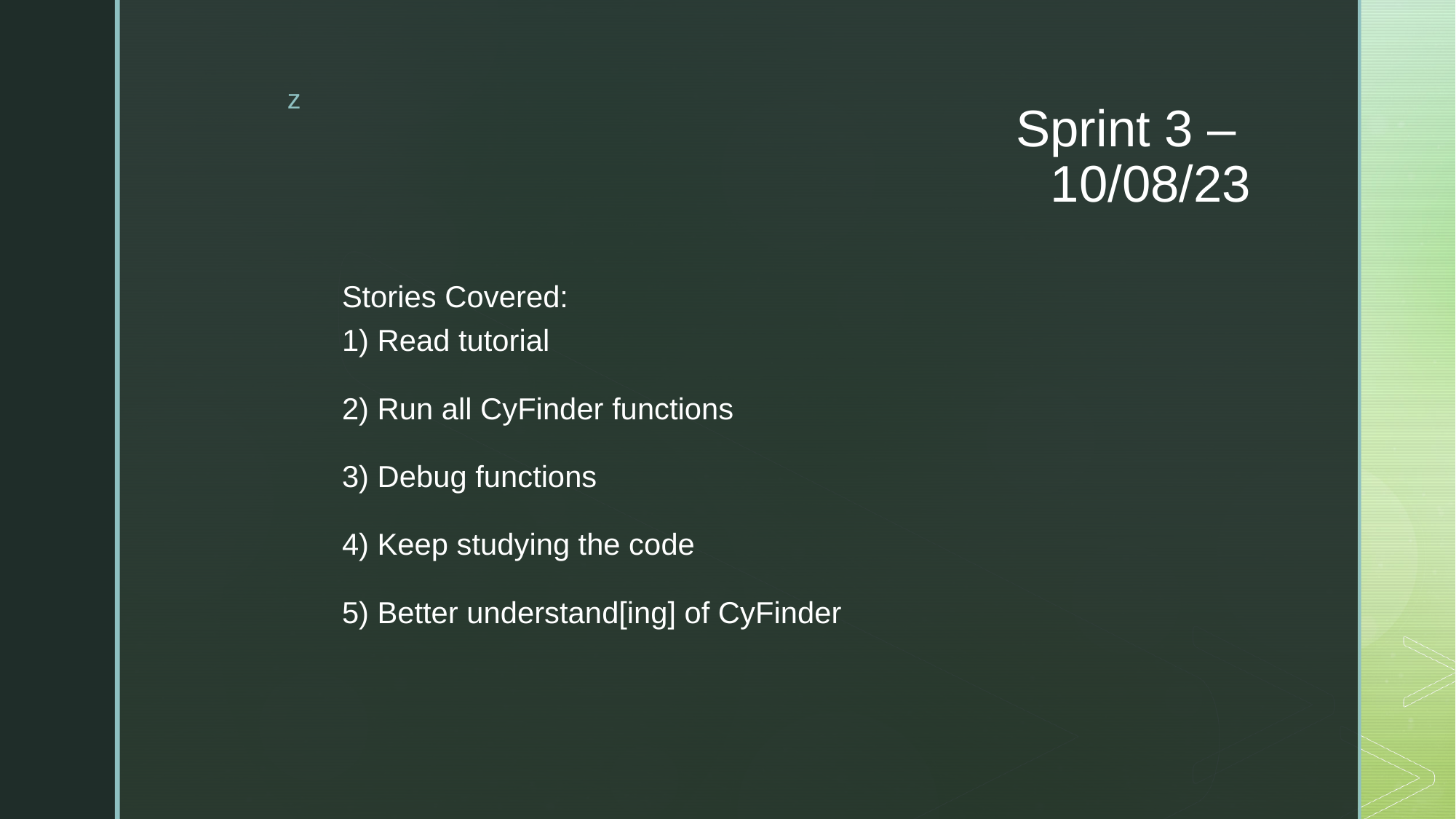

# Sprint 3 –  10/08/23
Stories Covered:
1) Read tutorial
2) Run all CyFinder functions
3) Debug functions
4) Keep studying the code
5) Better understand[ing] of CyFinder